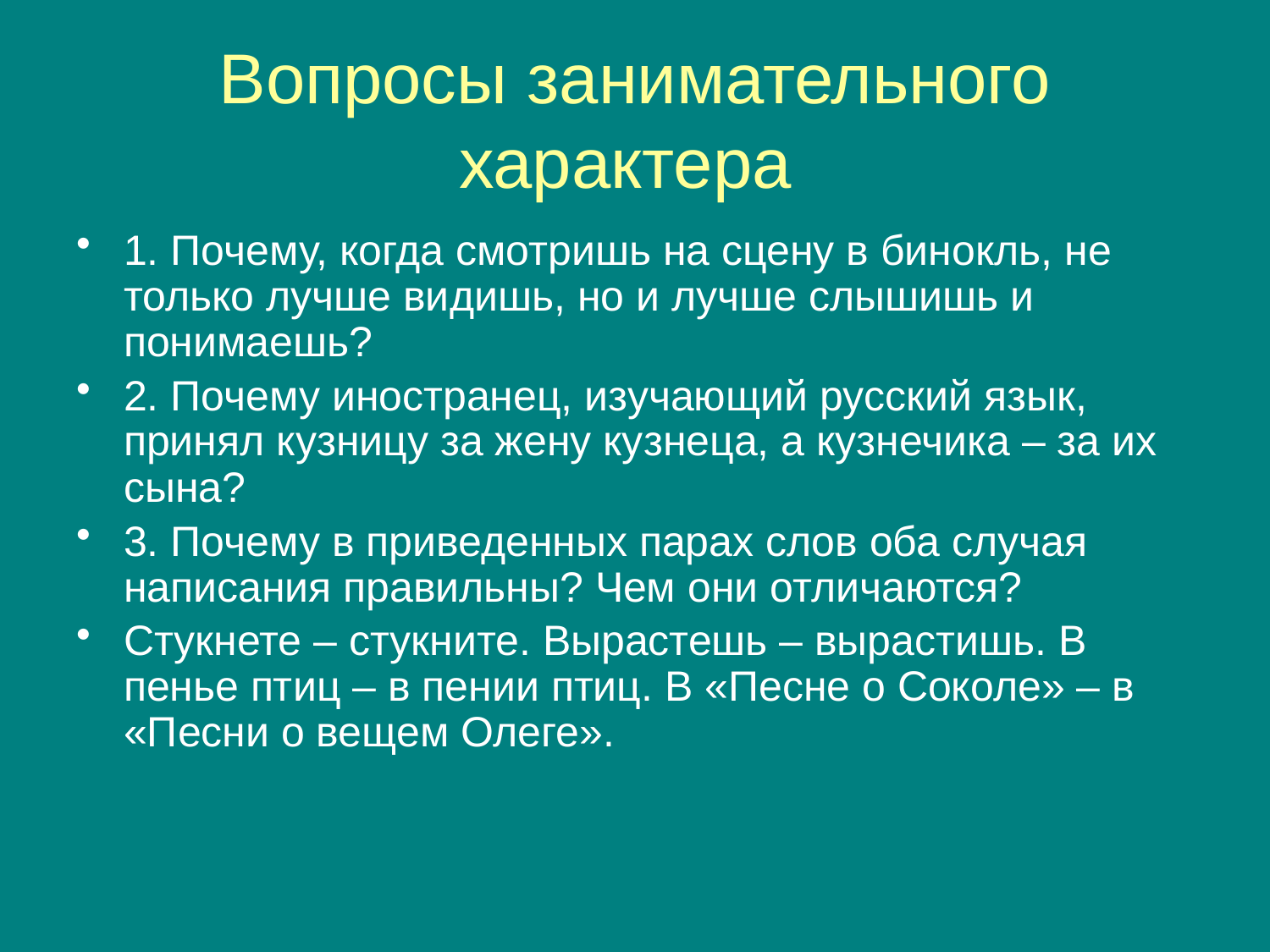

# Вопросы занимательного характера
1. Почему, когда смотришь на сцену в бинокль, не только лучше видишь, но и лучше слышишь и понимаешь?
2. Почему иностранец, изучающий русский язык, принял кузницу за жену кузнеца, а кузнечика – за их сына?
3. Почему в приведенных парах слов оба случая написания правильны? Чем они отличаются?
Стукнете – стукните. Вырастешь – вырастишь. В пенье птиц – в пении птиц. В «Песне о Соколе» – в «Песни о вещем Олеге».